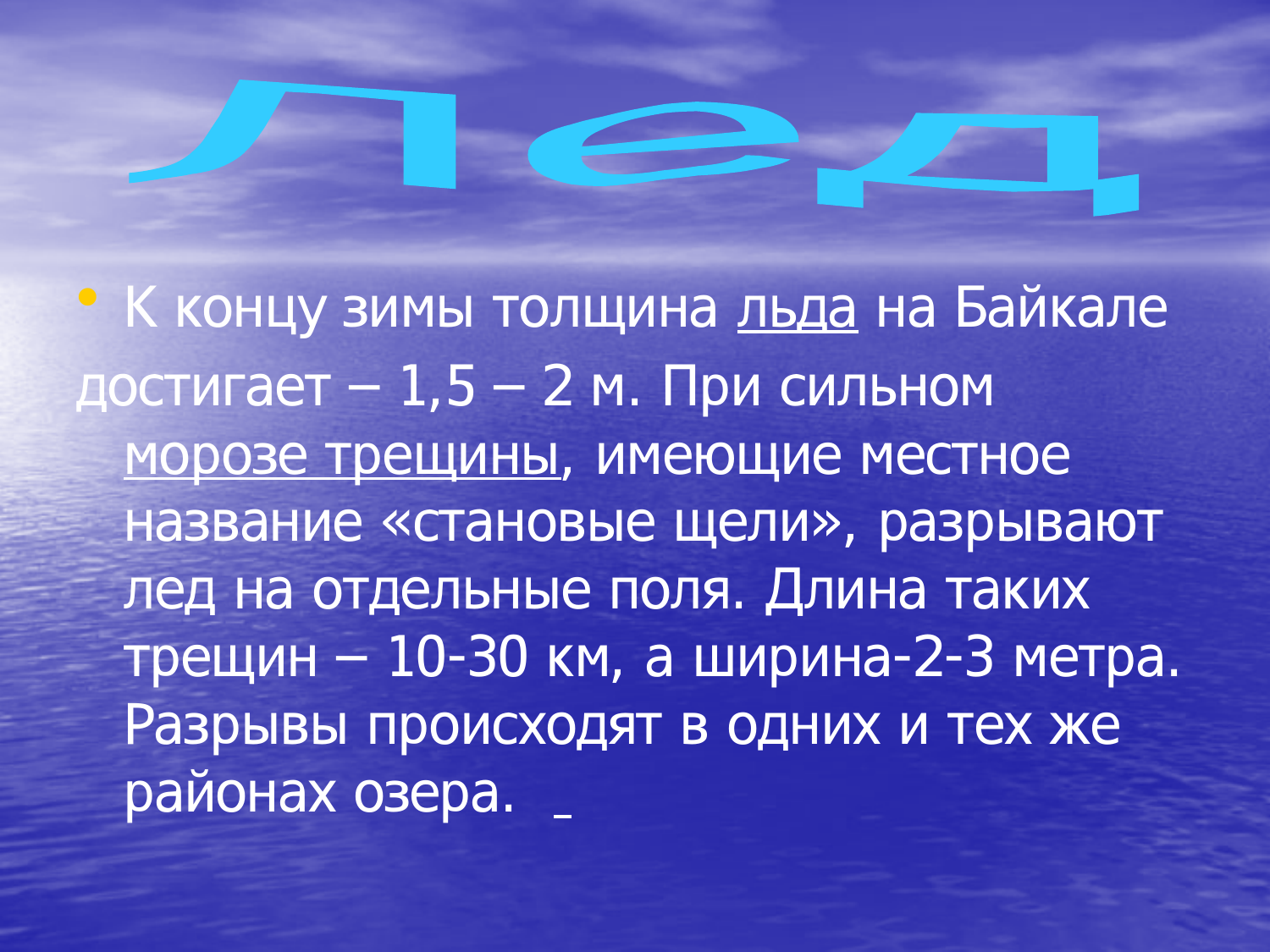

Лед
К концу зимы толщина льда на Байкале
достигает – 1,5 – 2 м. При сильном морозе трещины, имеющие местное название «становые щели», разрывают лед на отдельные поля. Длина таких трещин – 10-30 км, а ширина-2-3 метра. Разрывы происходят в одних и тех же районах озера.